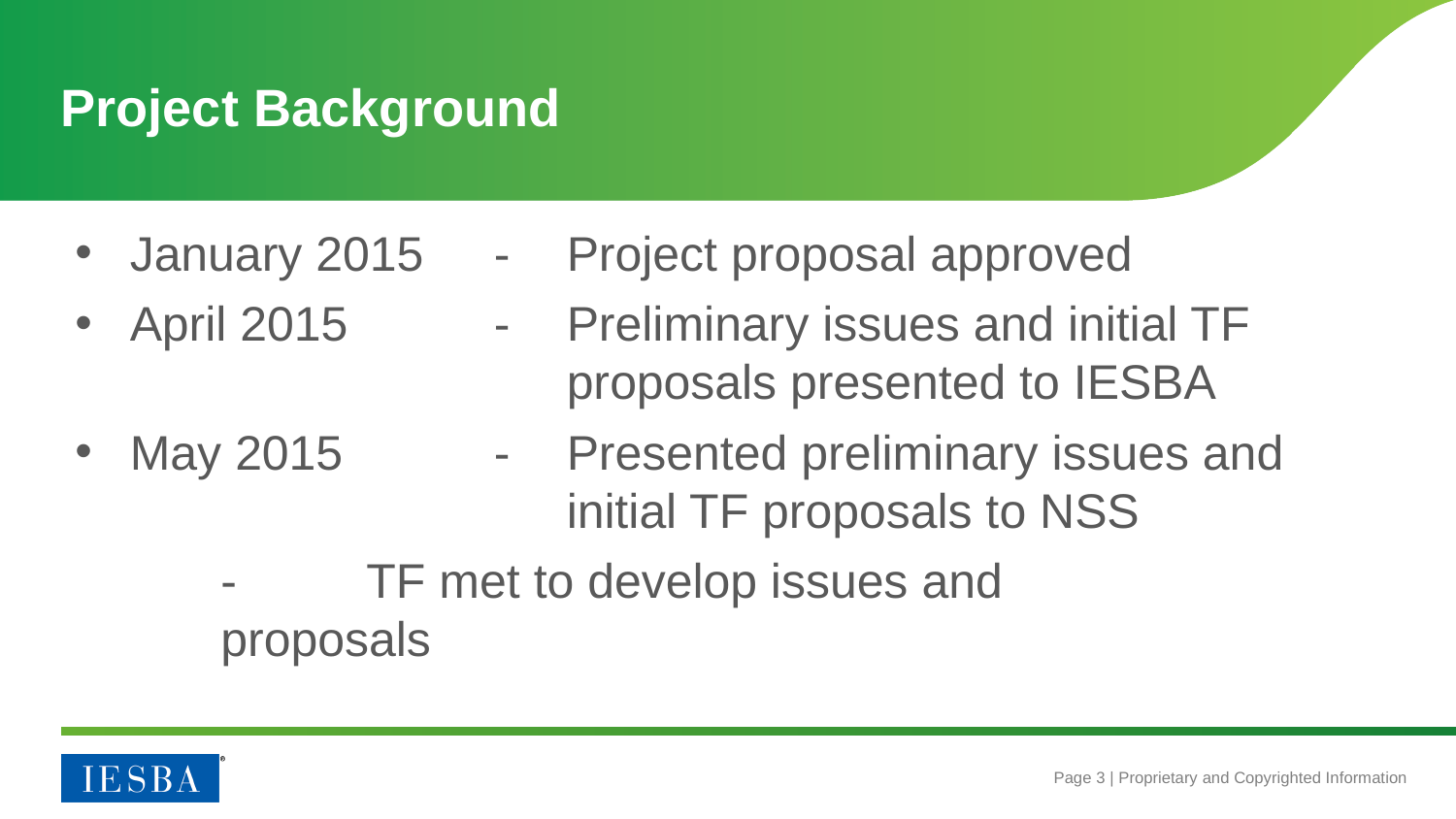

# Project Background
January 2015	-	Project proposal approved
April 2015	-	Preliminary issues and initial TF 			proposals presented to IESBA
May 2015	-	Presented preliminary issues and 		initial TF proposals to NSS
	-	TF met to develop issues and 			proposals